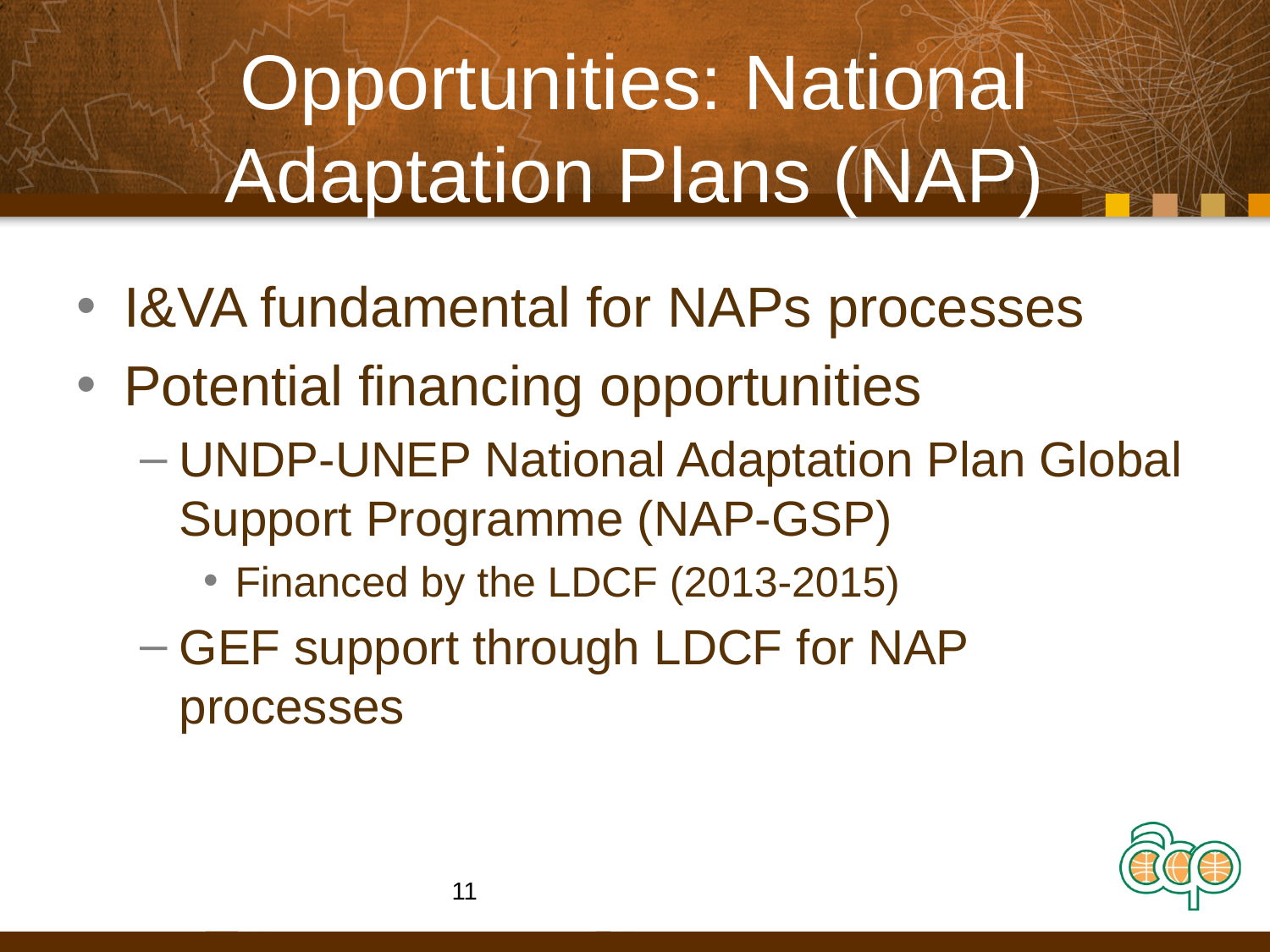

# Opportunities: National Adaptation Plans (NAP)
I&VA fundamental for NAPs processes
Potential financing opportunities
UNDP-UNEP National Adaptation Plan Global Support Programme (NAP-GSP)
Financed by the LDCF (2013-2015)
GEF support through LDCF for NAP processes
11